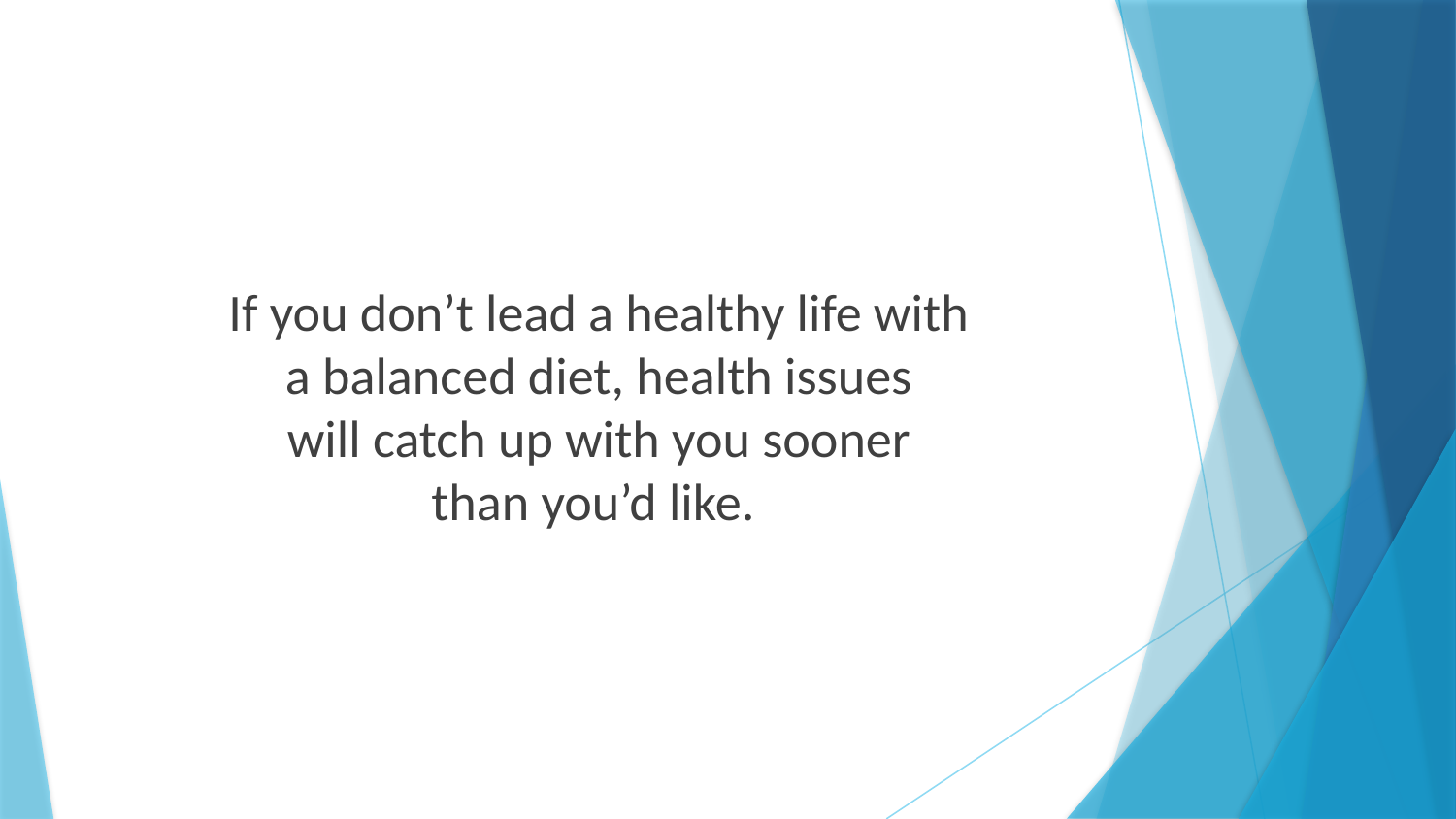

If you don’t lead a healthy life with
a balanced diet, health issues
will catch up with you sooner
than you’d like.